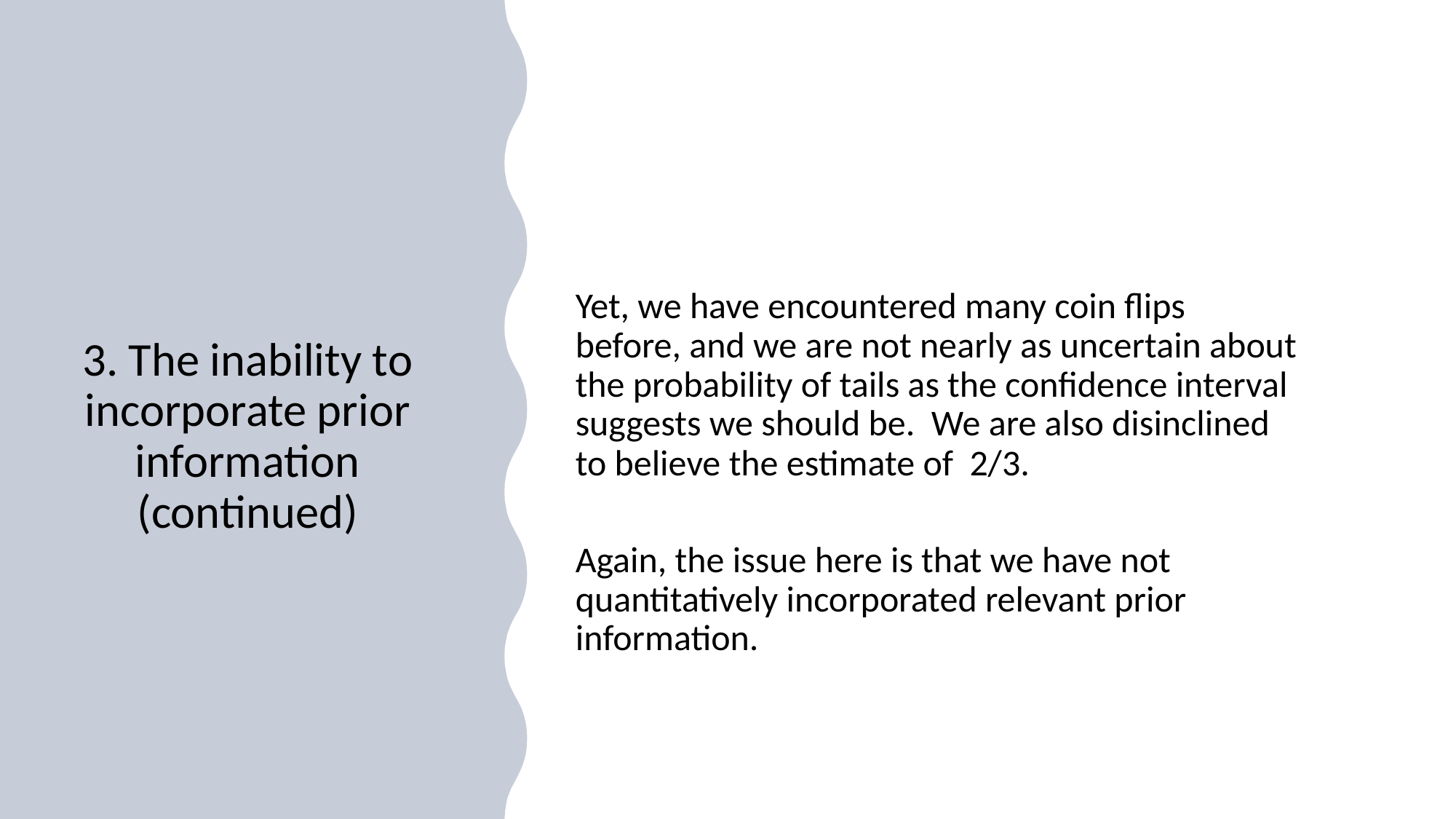

# 3. The inability to incorporate prior information (continued)

Yet, we have encountered many coin flips before, and we are not nearly as uncertain about the probability of tails as the confidence interval suggests we should be.  We are also disinclined to believe the estimate of  2/3.

Again, the issue here is that we have not quantitatively incorporated relevant prior information.